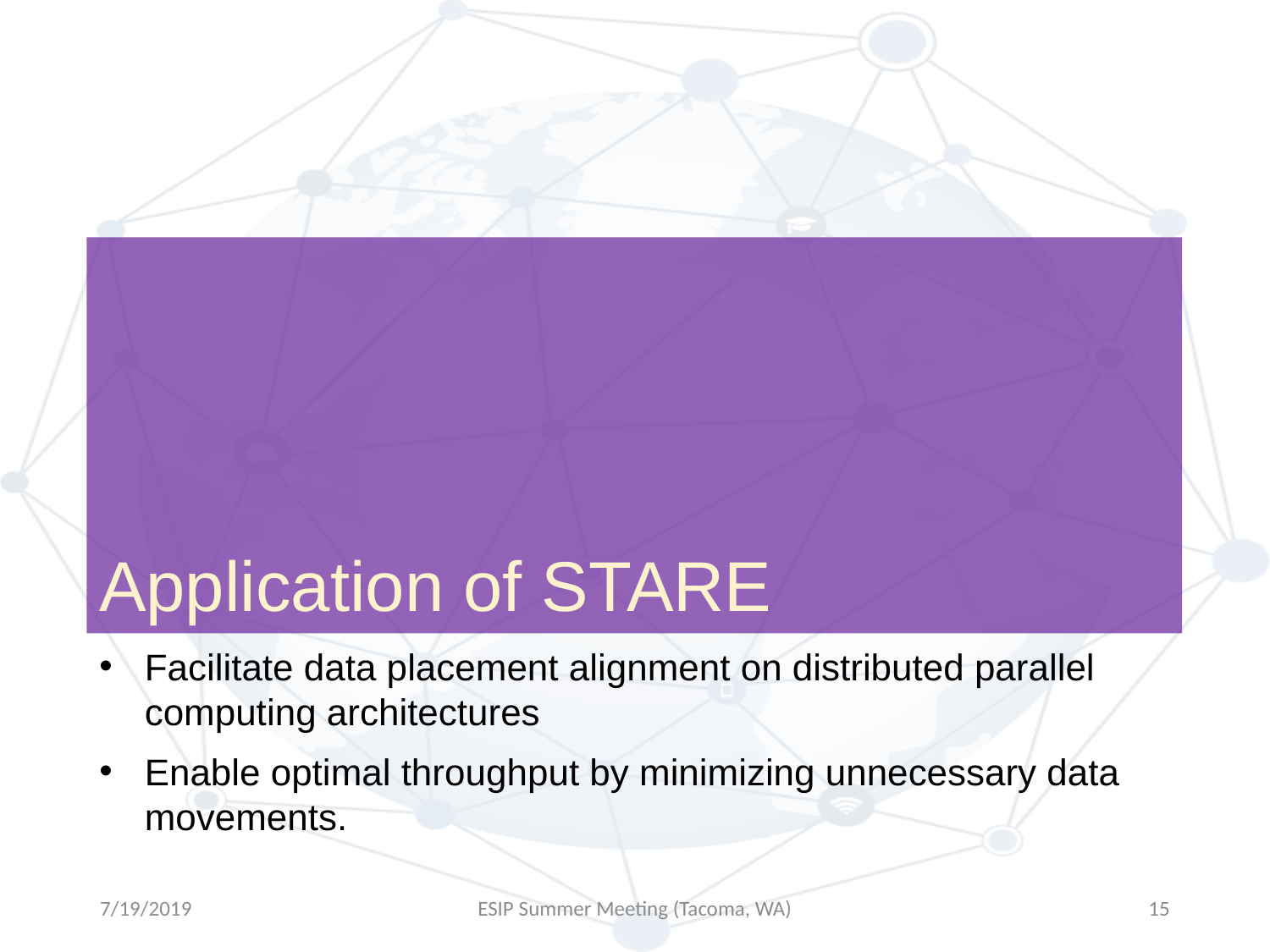

# Application of STARE
Facilitate data placement alignment on distributed parallel computing architectures
Enable optimal throughput by minimizing unnecessary data movements.
7/19/2019
ESIP Summer Meeting (Tacoma, WA)
15